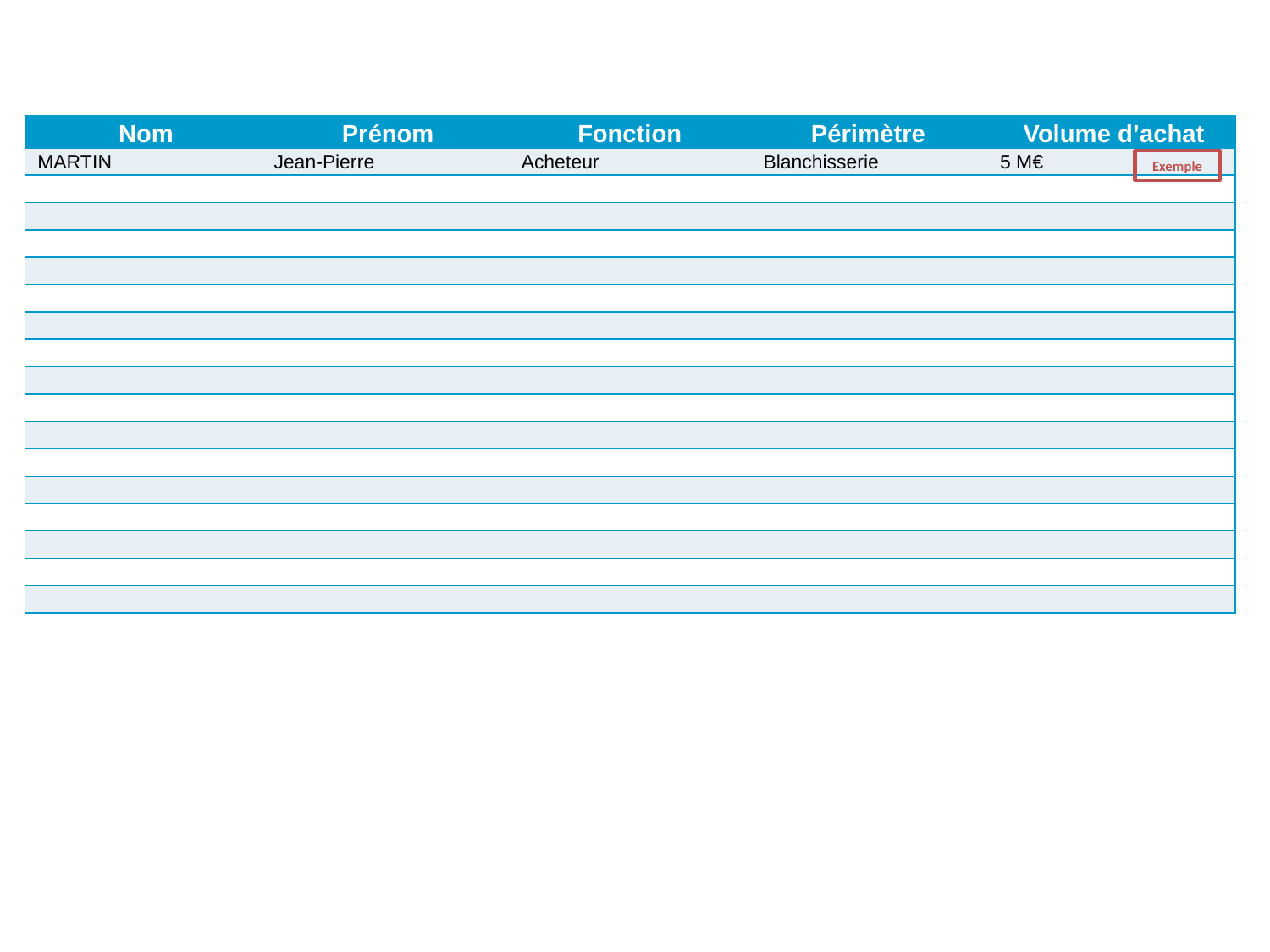

| Nom | Prénom | Fonction | Périmètre | Volume d’achat |
| --- | --- | --- | --- | --- |
| MARTIN | Jean-Pierre | Acheteur | Blanchisserie | 5 M€ |
|  |  |  |  |  |
|  |  |  |  |  |
|  |  |  |  |  |
|  |  |  |  |  |
|  |  |  |  |  |
|  |  |  |  |  |
|  |  |  |  |  |
|  |  |  |  |  |
|  |  |  |  |  |
|  |  |  |  |  |
|  |  |  |  |  |
|  |  |  |  |  |
|  |  |  |  |  |
|  |  |  |  |  |
|  |  |  |  |  |
|  |  |  |  |  |
Exemple